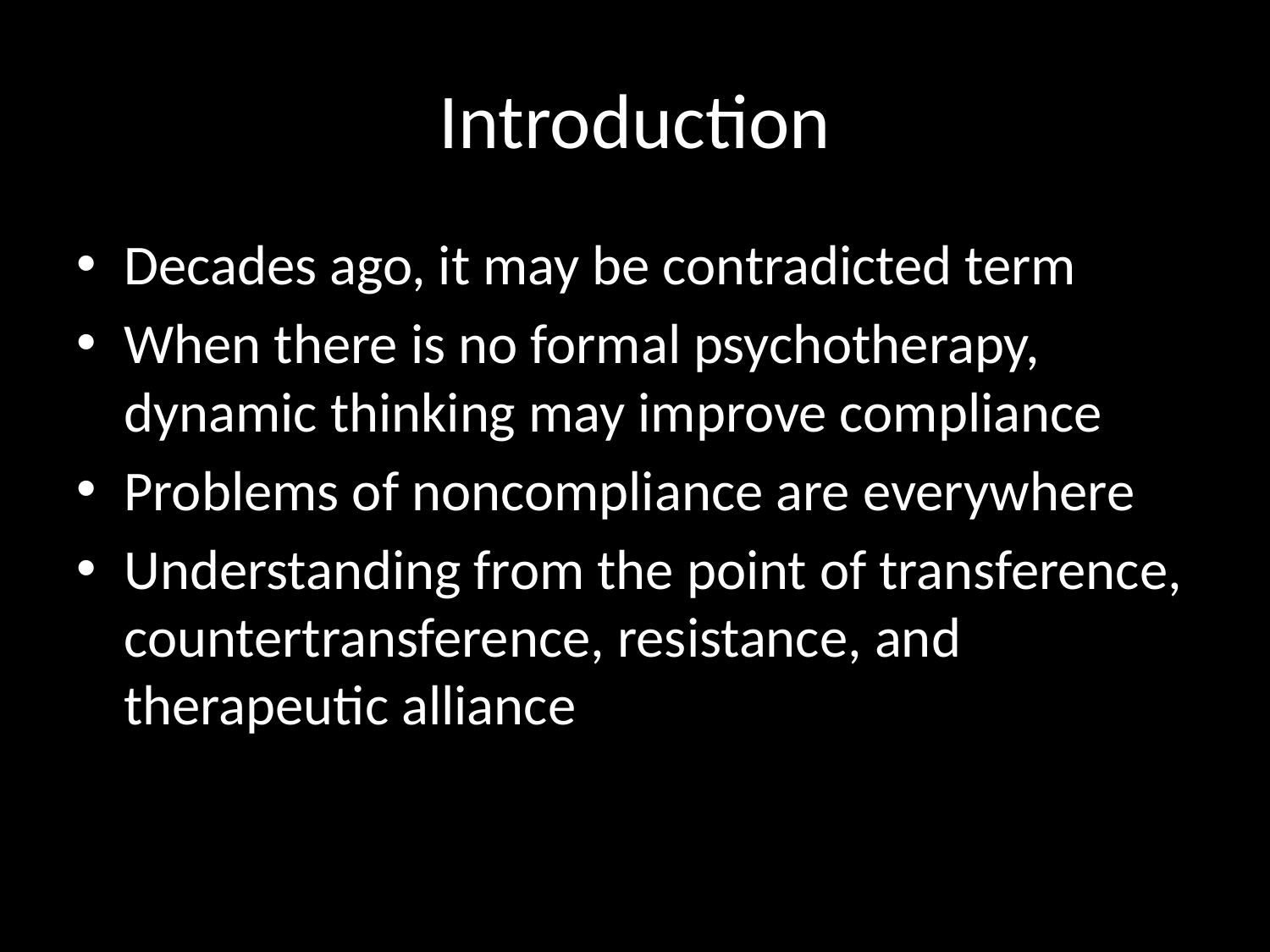

# Introduction
Decades ago, it may be contradicted term
When there is no formal psychotherapy, dynamic thinking may improve compliance
Problems of noncompliance are everywhere
Understanding from the point of transference, countertransference, resistance, and therapeutic alliance